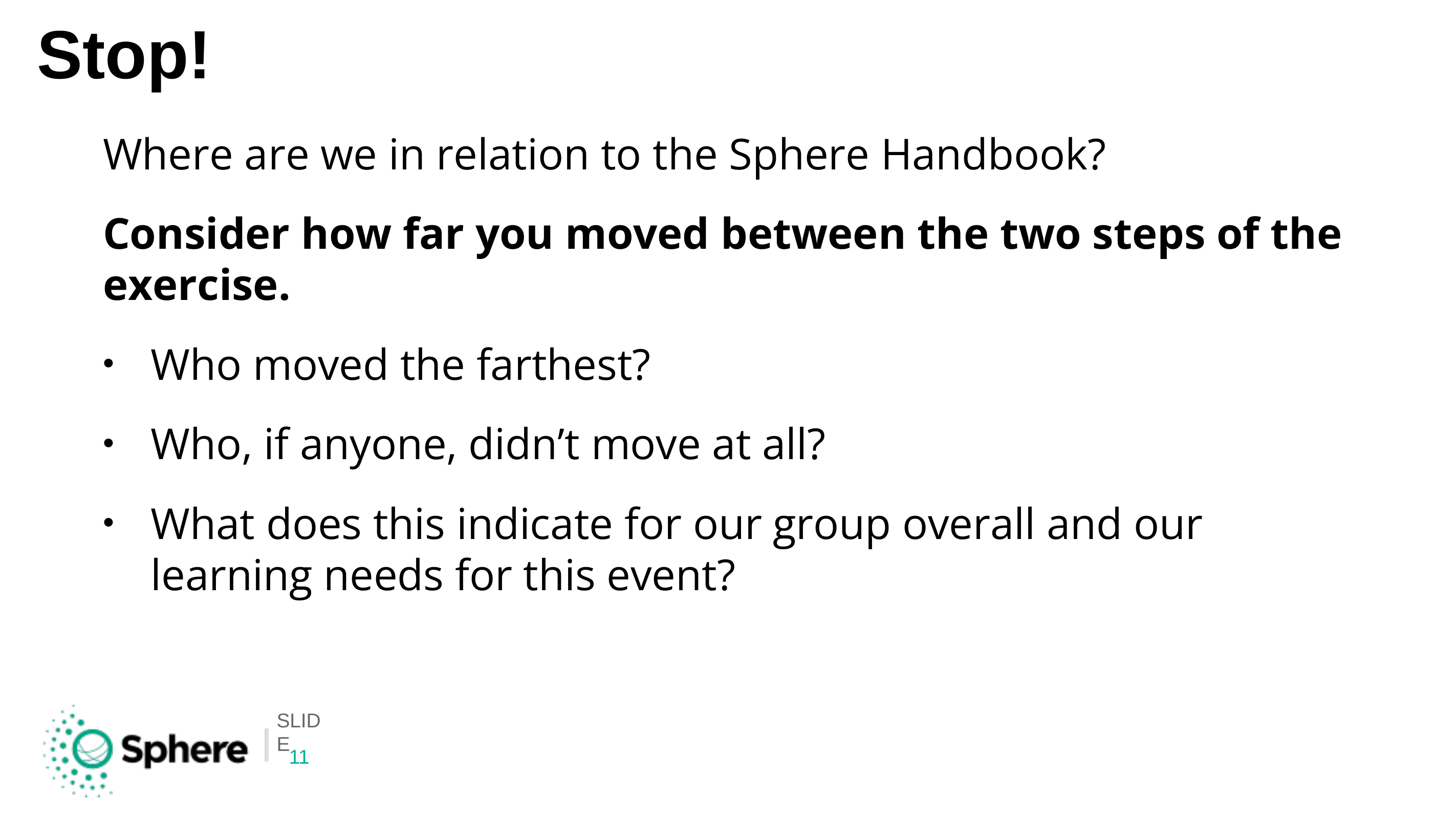

Stop!
Where are we in relation to the Sphere Handbook?
Consider how far you moved between the two steps of the exercise.
Who moved the farthest?
Who, if anyone, didn’t move at all?
What does this indicate for our group overall and our learning needs for this event?
11